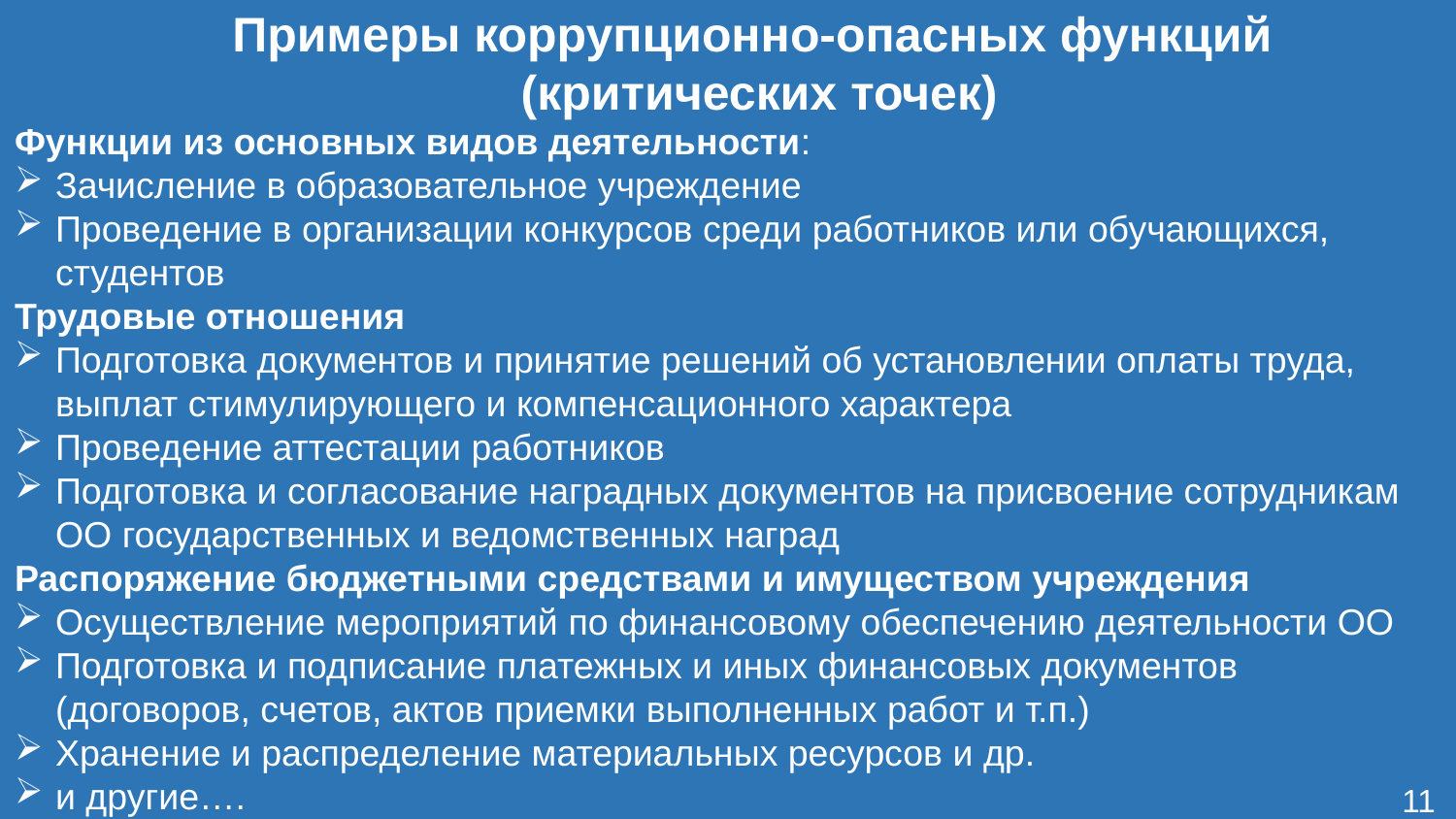

Примеры коррупционно-опасных функций
(критических точек)
Функции из основных видов деятельности:
Зачисление в образовательное учреждение
Проведение в организации конкурсов среди работников или обучающихся, студентов
Трудовые отношения
Подготовка документов и принятие решений об установлении оплаты труда, выплат стимулирующего и компенсационного характера
Проведение аттестации работников
Подготовка и согласование наградных документов на присвоение сотрудникам ОО государственных и ведомственных наград
Распоряжение бюджетными средствами и имуществом учреждения
Осуществление мероприятий по финансовому обеспечению деятельности ОО
Подготовка и подписание платежных и иных финансовых документов (договоров, счетов, актов приемки выполненных работ и т.п.)
Хранение и распределение материальных ресурсов и др.
и другие….

11